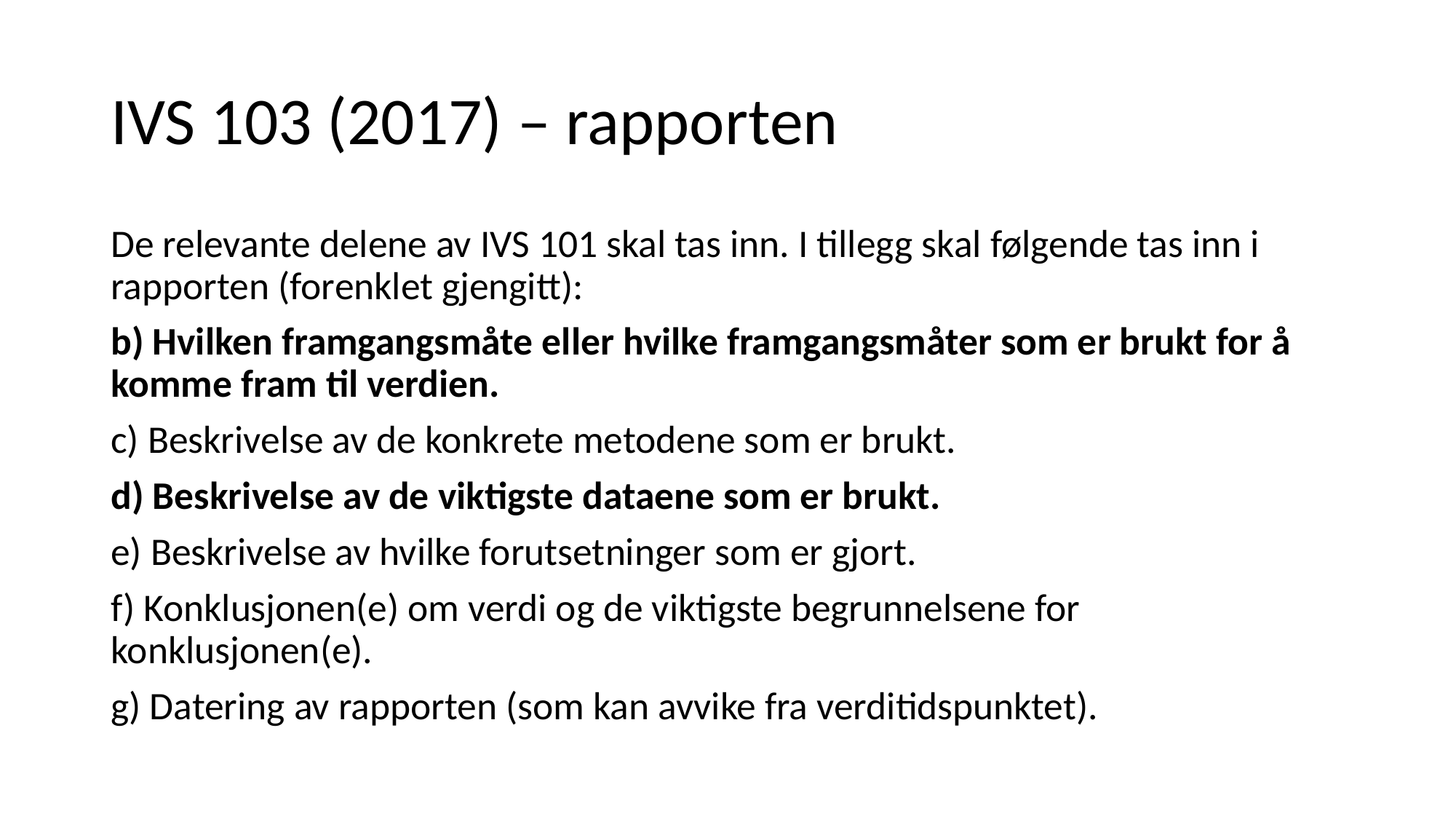

# IVS 103 (2017) – rapporten
De relevante delene av IVS 101 skal tas inn. I tillegg skal følgende tas inn i rapporten (forenklet gjengitt):
b) Hvilken framgangsmåte eller hvilke framgangsmåter som er brukt for å komme fram til verdien.
c) Beskrivelse av de konkrete metodene som er brukt.
d) Beskrivelse av de viktigste dataene som er brukt.
e) Beskrivelse av hvilke forutsetninger som er gjort.
f) Konklusjonen(e) om verdi og de viktigste begrunnelsene for konklusjonen(e).
g) Datering av rapporten (som kan avvike fra verditidspunktet).